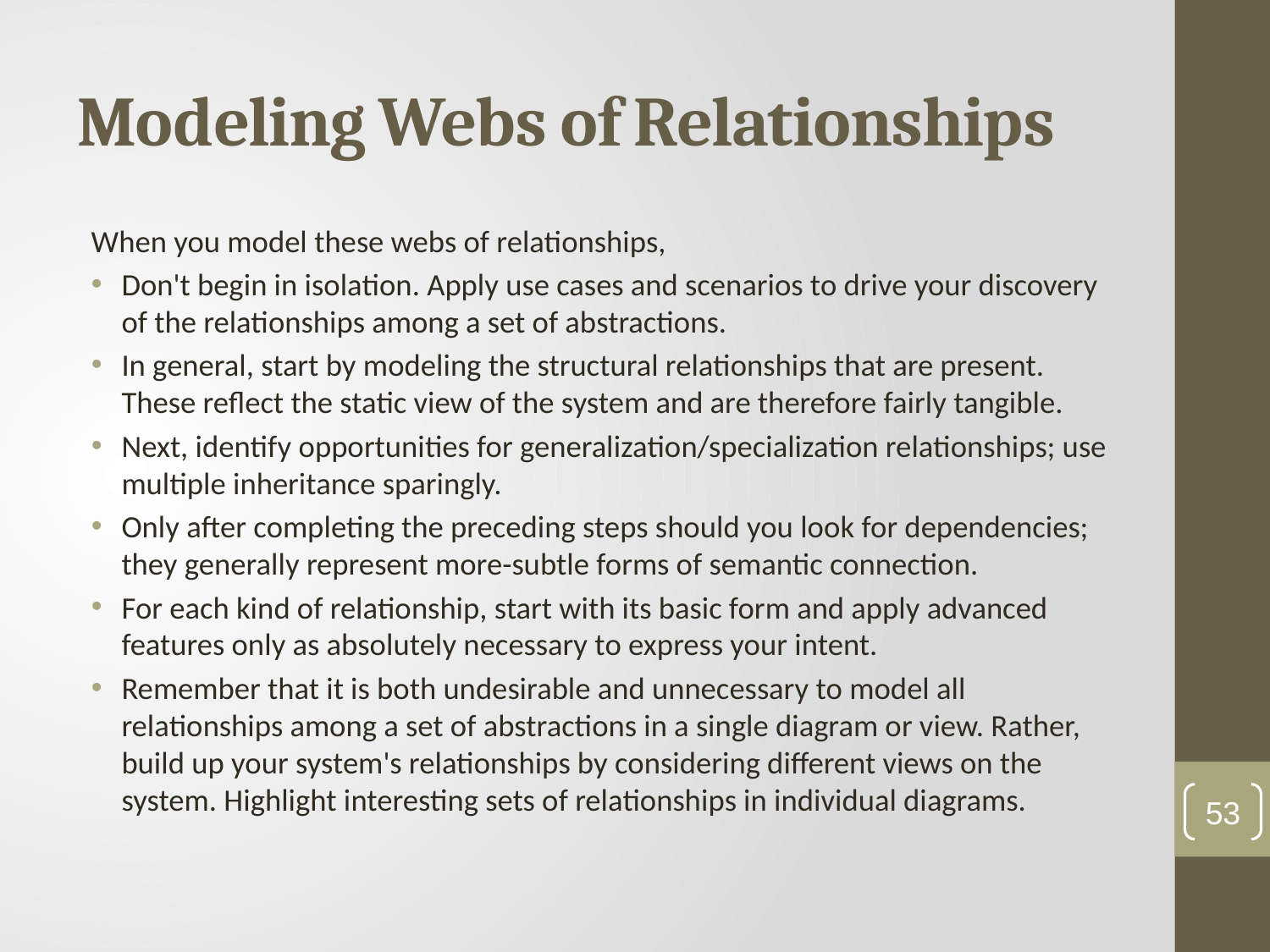

# Modeling Webs of Relationships
When you model these webs of relationships,
Don't begin in isolation. Apply use cases and scenarios to drive your discovery of the relationships among a set of abstractions.
In general, start by modeling the structural relationships that are present. These reflect the static view of the system and are therefore fairly tangible.
Next, identify opportunities for generalization/specialization relationships; use multiple inheritance sparingly.
Only after completing the preceding steps should you look for dependencies; they generally represent more-subtle forms of semantic connection.
For each kind of relationship, start with its basic form and apply advanced features only as absolutely necessary to express your intent.
Remember that it is both undesirable and unnecessary to model all relationships among a set of abstractions in a single diagram or view. Rather, build up your system's relationships by considering different views on the system. Highlight interesting sets of relationships in individual diagrams.
53